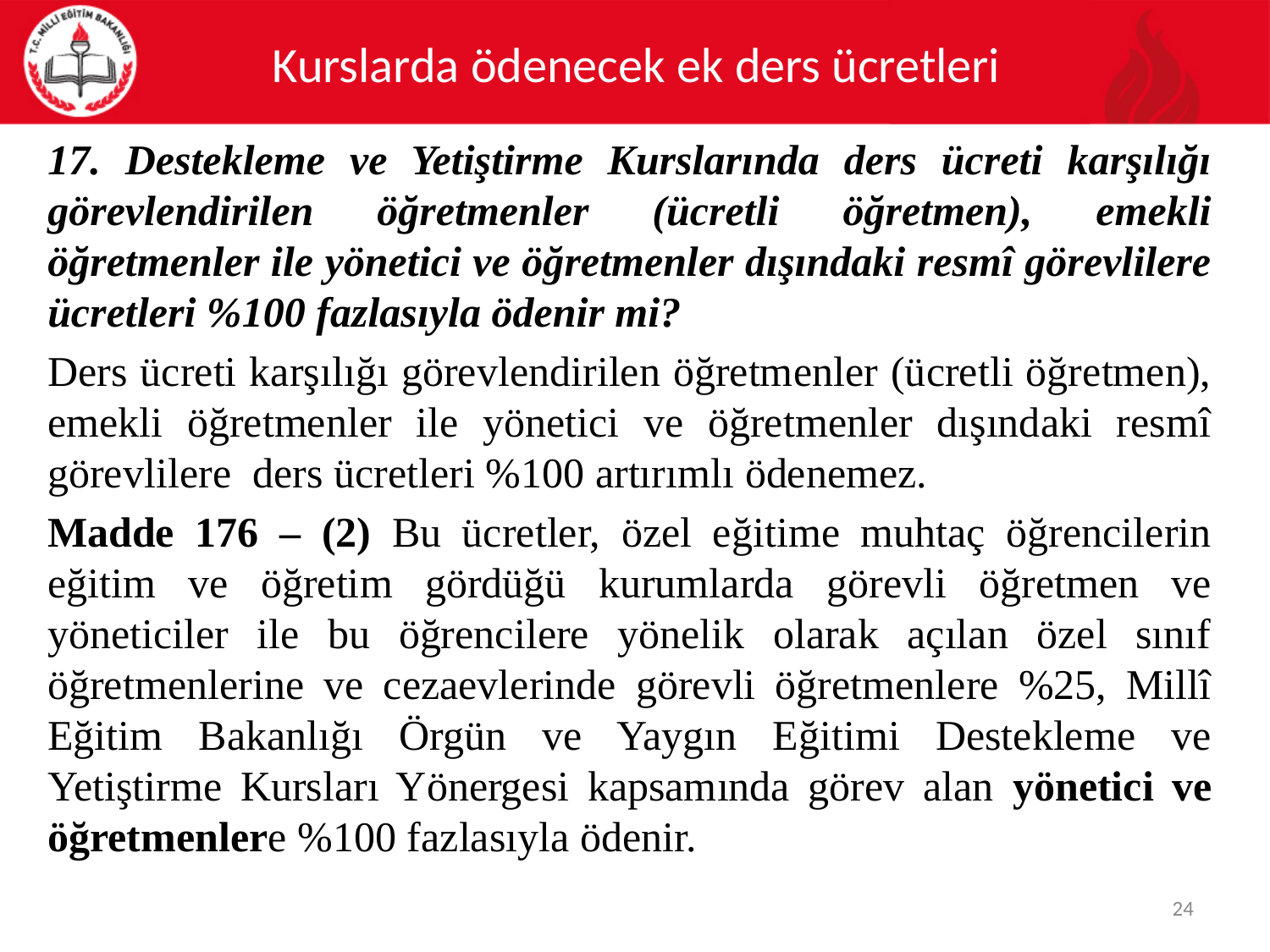

# Kurslarda ödenecek ek ders ücretleri
17. Destekleme ve Yetiştirme Kurslarında ders ücreti karşılığı görevlendirilen öğretmenler (ücretli öğretmen), emekli öğretmenler ile yönetici ve öğretmenler dışındaki resmî görevlilere ücretleri %100 fazlasıyla ödenir mi?
Ders ücreti karşılığı görevlendirilen öğretmenler (ücretli öğretmen), emekli öğretmenler ile yönetici ve öğretmenler dışındaki resmî görevlilere  ders ücretleri %100 artırımlı ödenemez.
Madde 176 – (2) Bu ücretler, özel eğitime muhtaç öğrencilerin eğitim ve öğretim gördüğü kurumlarda görevli öğretmen ve yöneticiler ile bu öğrencilere yönelik olarak açılan özel sınıf öğretmenlerine ve cezaevlerinde görevli öğretmenlere %25, Millî Eğitim Bakanlığı Örgün ve Yaygın Eğitimi Destekleme ve Yetiştirme Kursları Yönergesi kapsamında görev alan yönetici ve öğretmenlere %100 fazlasıyla ödenir.

24